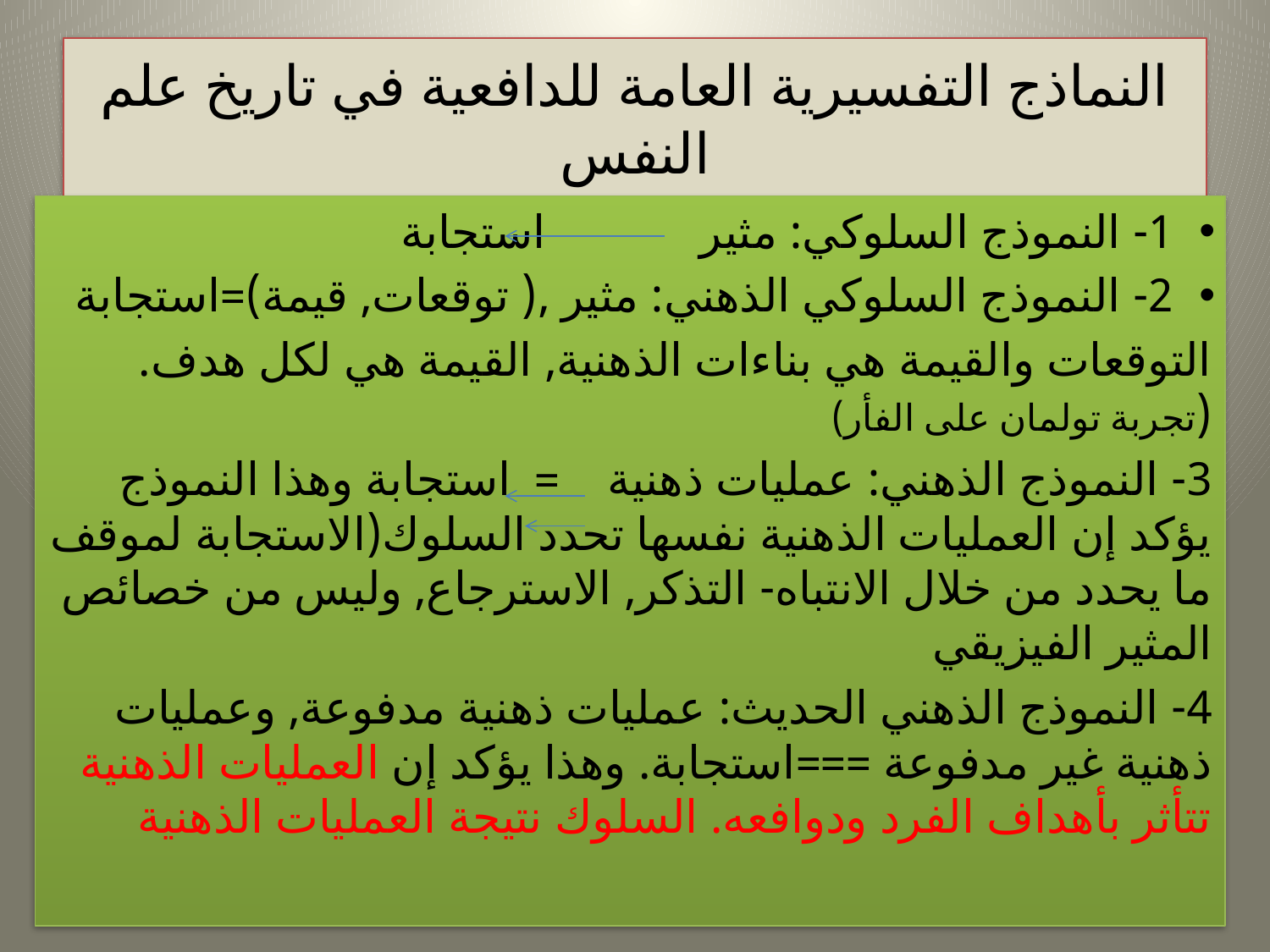

# النماذج التفسيرية العامة للدافعية في تاريخ علم النفس
1- النموذج السلوكي: مثير             استجابة
2- النموذج السلوكي الذهني: مثير ,( توقعات, قيمة)=استجابة
التوقعات والقيمة هي بناءات الذهنية, القيمة هي لكل هدف. (تجربة تولمان على الفأر)
3- النموذج الذهني: عمليات ذهنية    =  استجابة وهذا النموذج يؤكد إن العمليات الذهنية نفسها تحدد السلوك(الاستجابة لموقف ما يحدد من خلال الانتباه- التذكر, الاسترجاع, وليس من خصائص المثير الفيزيقي
4- النموذج الذهني الحديث: عمليات ذهنية مدفوعة, وعمليات ذهنية غير مدفوعة ===استجابة. وهذا يؤكد إن العمليات الذهنية تتأثر بأهداف الفرد ودوافعه. السلوك نتيجة العمليات الذهنية